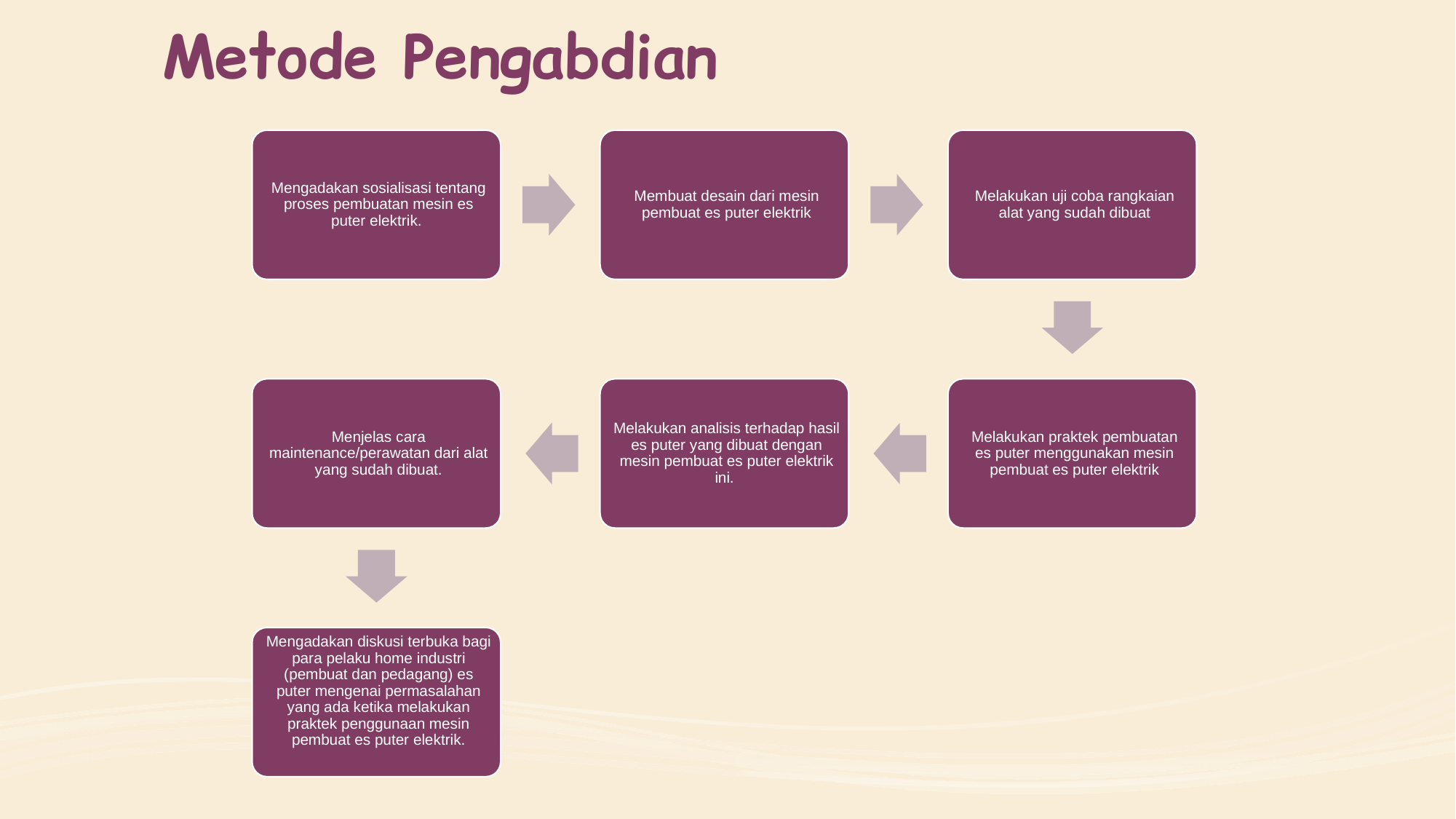

# Metode Pengabdian
Mengadakan sosialisasi tentang proses pembuatan mesin es puter elektrik.

Membuat desain dari mesin pembuat es puter elektrik

Melakukan uji coba rangkaian alat yang sudah dibuat

Melakukan praktek pembuatan es puter menggunakan mesin pembuat es puter elektrik

Melakukan analisis terhadap hasil es puter yang dibuat dengan mesin pembuat es puter elektrik ini.

Menjelas cara maintenance/perawatan dari alat yang sudah dibuat.

Mengadakan diskusi terbuka bagi para pelaku home industri (pembuat dan pedagang) es puter mengenai permasalahan yang ada ketika melakukan praktek penggunaan mesin pembuat es puter elektrik.